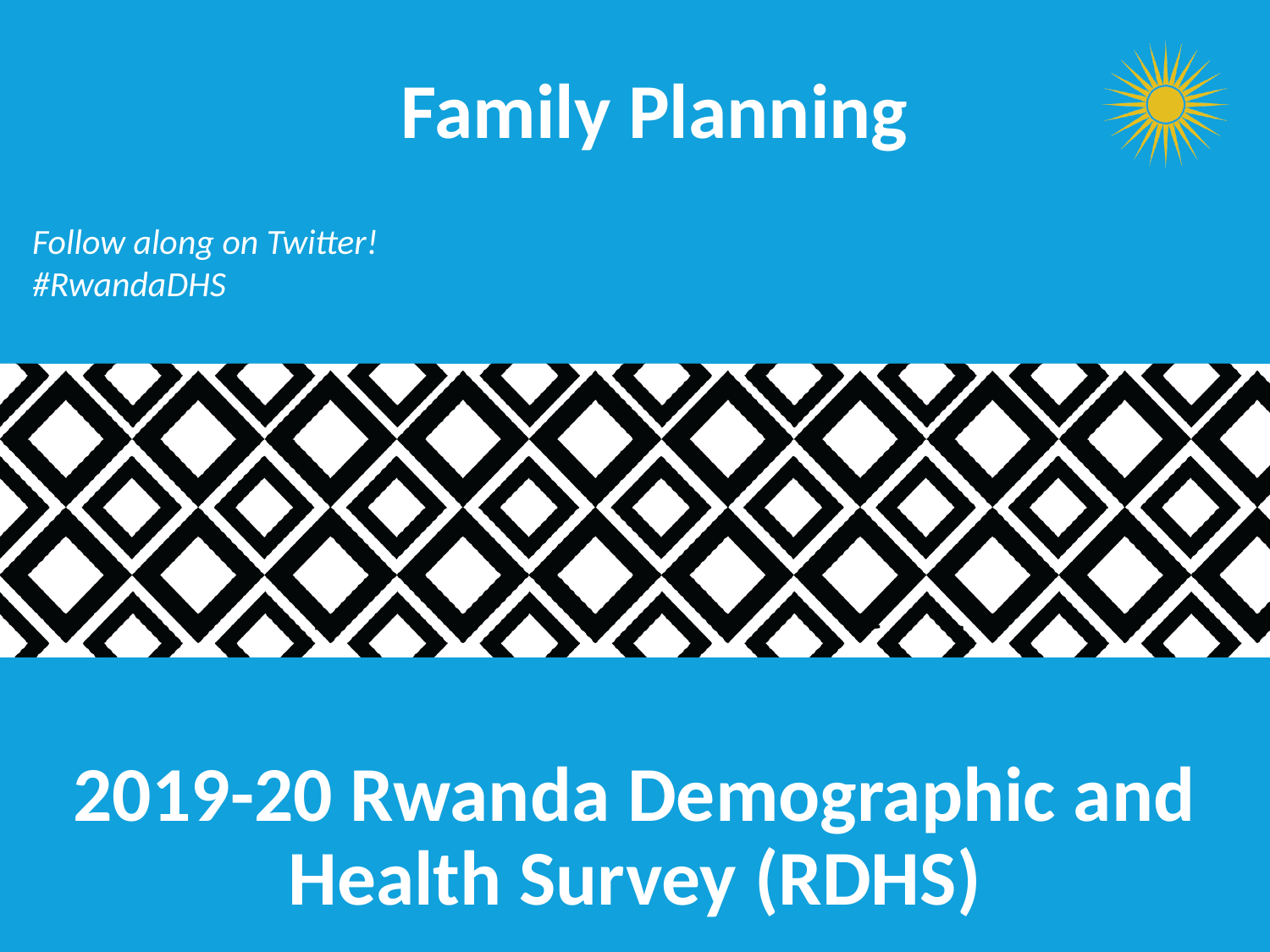

Family Planning
Follow along on Twitter!
#RwandaDHS